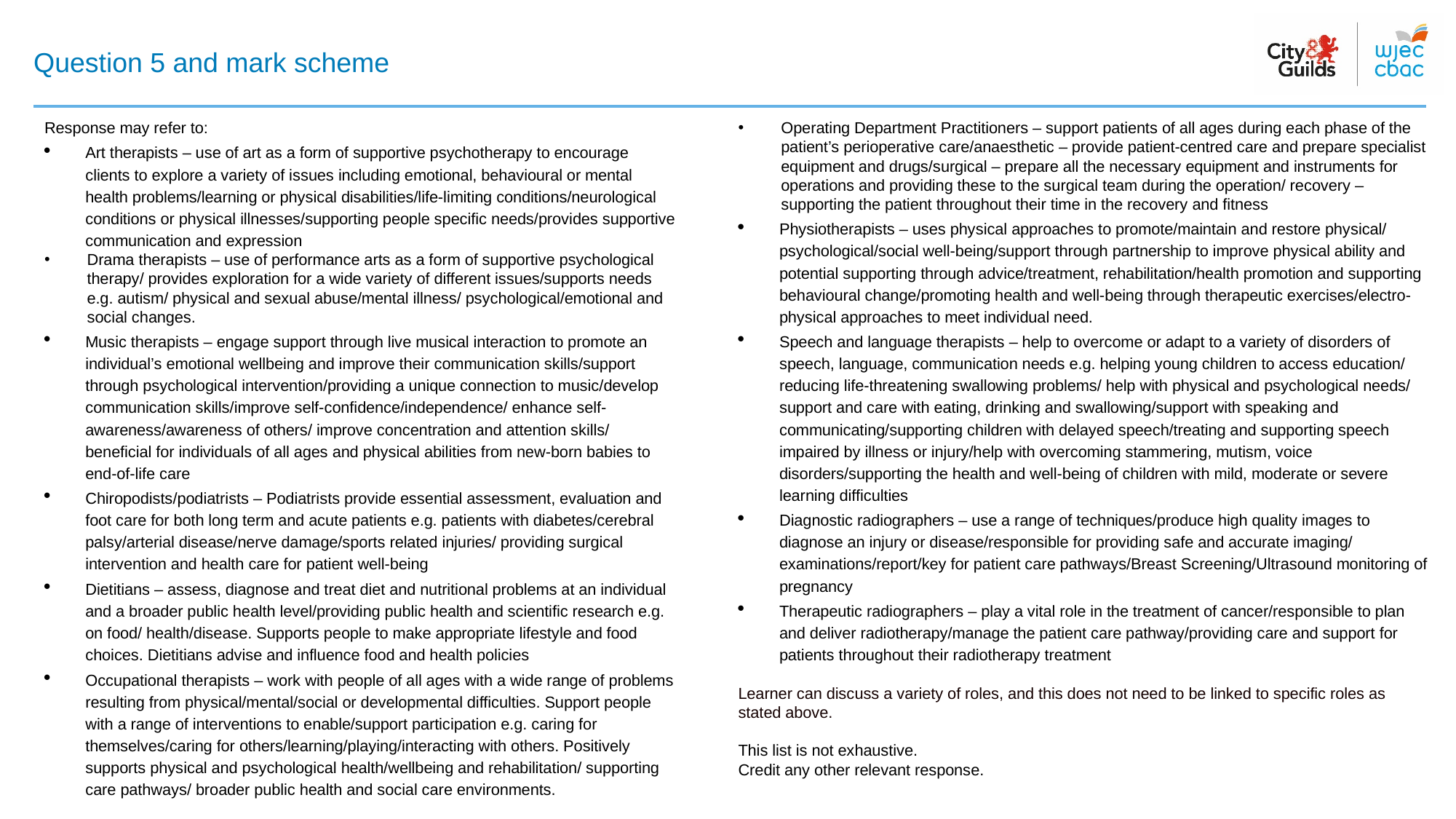

# Question 5 and mark scheme
Response may refer to:
Art therapists – use of art as a form of supportive psychotherapy to encourage clients to explore a variety of issues including emotional, behavioural or mental health problems/learning or physical disabilities/life-limiting conditions/neurological conditions or physical illnesses/supporting people specific needs/provides supportive communication and expression
Drama therapists – use of performance arts as a form of supportive psychological therapy/ provides exploration for a wide variety of different issues/supports needs e.g. autism/ physical and sexual abuse/mental illness/ psychological/emotional and social changes.
Music therapists – engage support through live musical interaction to promote an individual’s emotional wellbeing and improve their communication skills/support through psychological intervention/providing a unique connection to music/develop communication skills/improve self-confidence/independence/ enhance self-awareness/awareness of others/ improve concentration and attention skills/ beneficial for individuals of all ages and physical abilities from new-born babies to end-of-life care
Chiropodists/podiatrists – Podiatrists provide essential assessment, evaluation and foot care for both long term and acute patients e.g. patients with diabetes/cerebral palsy/arterial disease/nerve damage/sports related injuries/ providing surgical intervention and health care for patient well-being
Dietitians – assess, diagnose and treat diet and nutritional problems at an individual and a broader public health level/providing public health and scientific research e.g. on food/ health/disease. Supports people to make appropriate lifestyle and food choices. Dietitians advise and influence food and health policies
Occupational therapists – work with people of all ages with a wide range of problems resulting from physical/mental/social or developmental difficulties. Support people with a range of interventions to enable/support participation e.g. caring for themselves/caring for others/learning/playing/interacting with others. Positively supports physical and psychological health/wellbeing and rehabilitation/ supporting care pathways/ broader public health and social care environments.

Operating Department Practitioners – support patients of all ages during each phase of the patient’s perioperative care/anaesthetic – provide patient-centred care and prepare specialist equipment and drugs/surgical – prepare all the necessary equipment and instruments for operations and providing these to the surgical team during the operation/ recovery – supporting the patient throughout their time in the recovery and fitness
Physiotherapists – uses physical approaches to promote/maintain and restore physical/ psychological/social well-being/support through partnership to improve physical ability and potential supporting through advice/treatment, rehabilitation/health promotion and supporting behavioural change/promoting health and well-being through therapeutic exercises/electro-physical approaches to meet individual need.
Speech and language therapists – help to overcome or adapt to a variety of disorders of speech, language, communication needs e.g. helping young children to access education/ reducing life-threatening swallowing problems/ help with physical and psychological needs/ support and care with eating, drinking and swallowing/support with speaking and communicating/supporting children with delayed speech/treating and supporting speech impaired by illness or injury/help with overcoming stammering, mutism, voice disorders/supporting the health and well-being of children with mild, moderate or severe learning difficulties
Diagnostic radiographers – use a range of techniques/produce high quality images to diagnose an injury or disease/responsible for providing safe and accurate imaging/ examinations/report/key for patient care pathways/Breast Screening/Ultrasound monitoring of pregnancy
Therapeutic radiographers – play a vital role in the treatment of cancer/responsible to plan and deliver radiotherapy/manage the patient care pathway/providing care and support for patients throughout their radiotherapy treatment

Learner can discuss a variety of roles, and this does not need to be linked to specific roles as stated above.

This list is not exhaustive.
Credit any other relevant response.